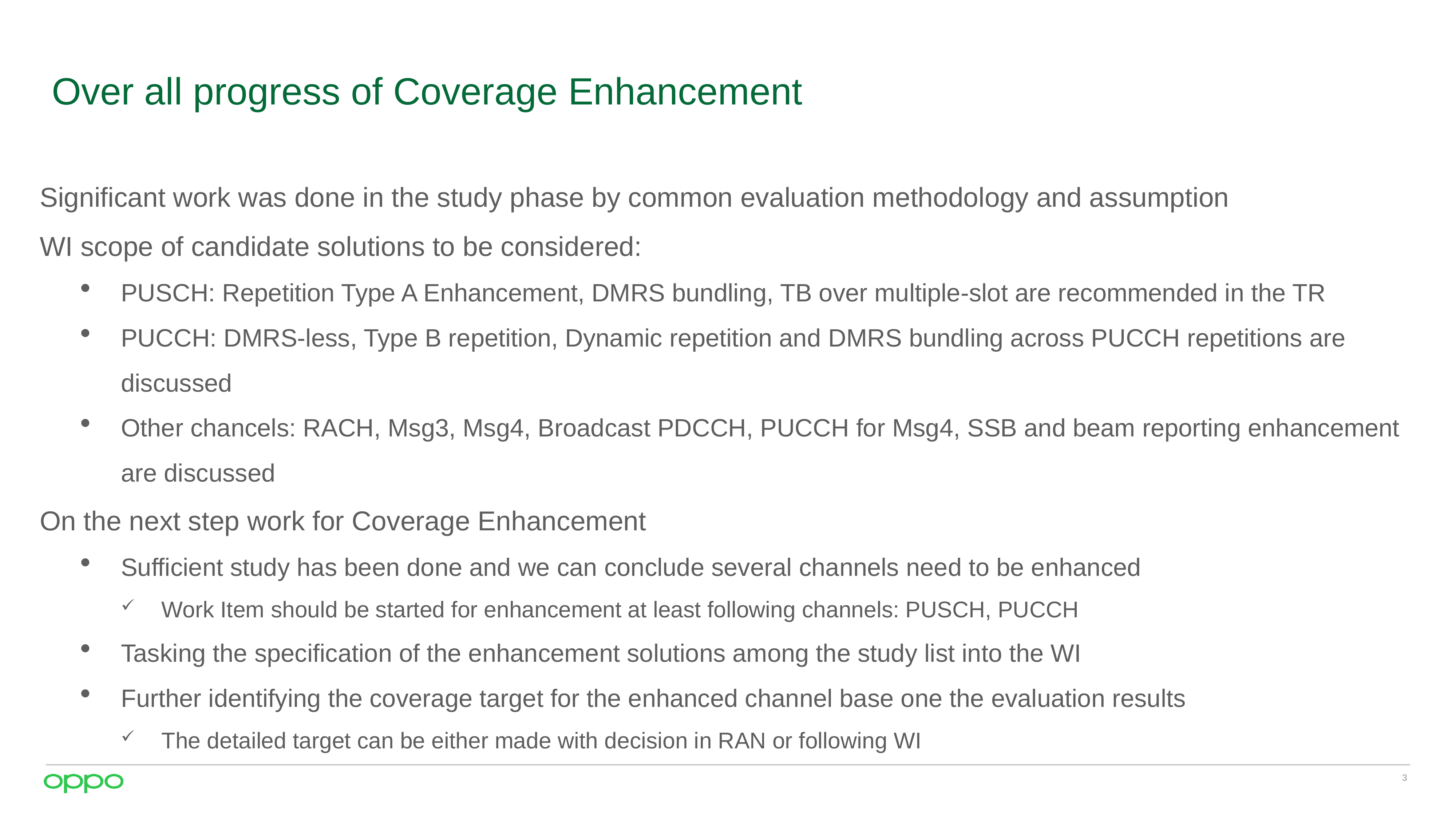

# Over all progress of Coverage Enhancement
Significant work was done in the study phase by common evaluation methodology and assumption
WI scope of candidate solutions to be considered:
PUSCH: Repetition Type A Enhancement, DMRS bundling, TB over multiple-slot are recommended in the TR
PUCCH: DMRS-less, Type B repetition, Dynamic repetition and DMRS bundling across PUCCH repetitions are discussed
Other chancels: RACH, Msg3, Msg4, Broadcast PDCCH, PUCCH for Msg4, SSB and beam reporting enhancement are discussed
On the next step work for Coverage Enhancement
Sufficient study has been done and we can conclude several channels need to be enhanced
Work Item should be started for enhancement at least following channels: PUSCH, PUCCH
Tasking the specification of the enhancement solutions among the study list into the WI
Further identifying the coverage target for the enhanced channel base one the evaluation results
The detailed target can be either made with decision in RAN or following WI